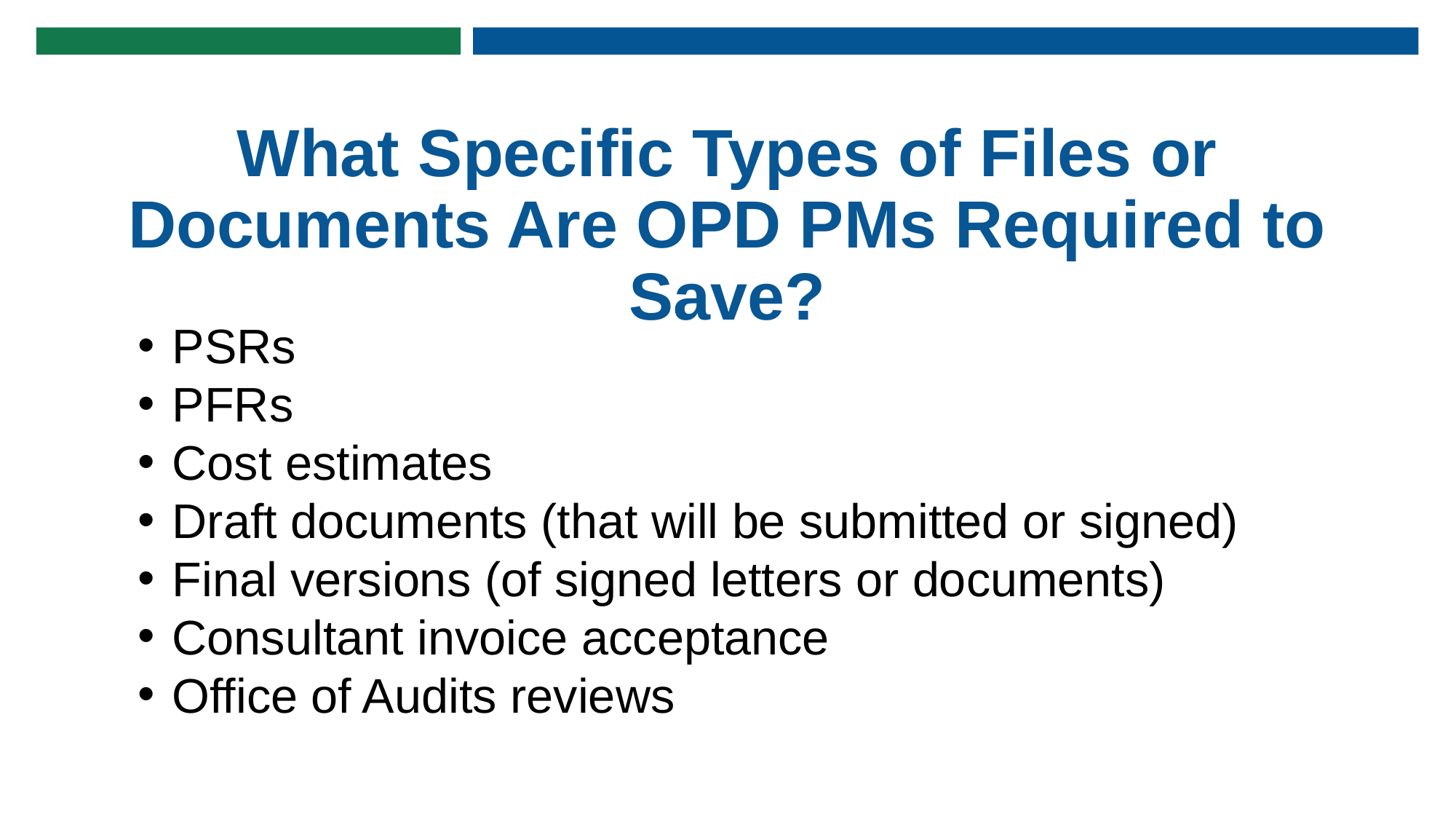

# What Specific Types of Files or Documents Are OPD PMs Required to Save?

PSRs
PFRs
Cost estimates
Draft documents (that will be submitted or signed)
Final versions (of signed letters or documents)
Consultant invoice acceptance
Office of Audits reviews